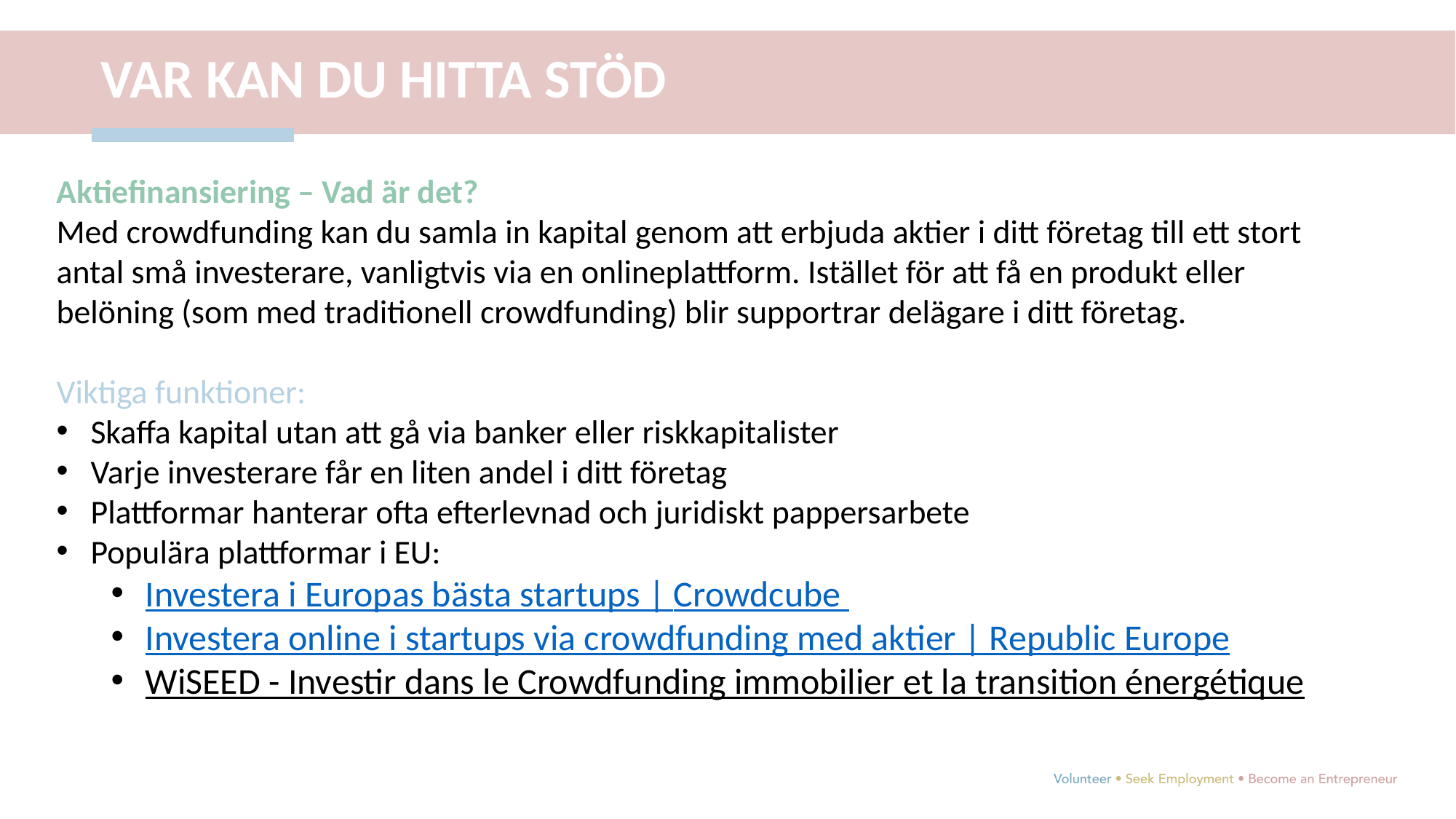

VAR KAN DU HITTA STÖD
Aktiefinansiering – Vad är det?
Med crowdfunding kan du samla in kapital genom att erbjuda aktier i ditt företag till ett stort antal små investerare, vanligtvis via en onlineplattform. Istället för att få en produkt eller belöning (som med traditionell crowdfunding) blir supportrar delägare i ditt företag.

Viktiga funktioner:
Skaffa kapital utan att gå via banker eller riskkapitalister
Varje investerare får en liten andel i ditt företag
Plattformar hanterar ofta efterlevnad och juridiskt pappersarbete
Populära plattformar i EU:
Investera i Europas bästa startups | Crowdcube
Investera online i startups via crowdfunding med aktier | Republic Europe
WiSEED - Investir dans le Crowdfunding immobilier et la transition énergétique